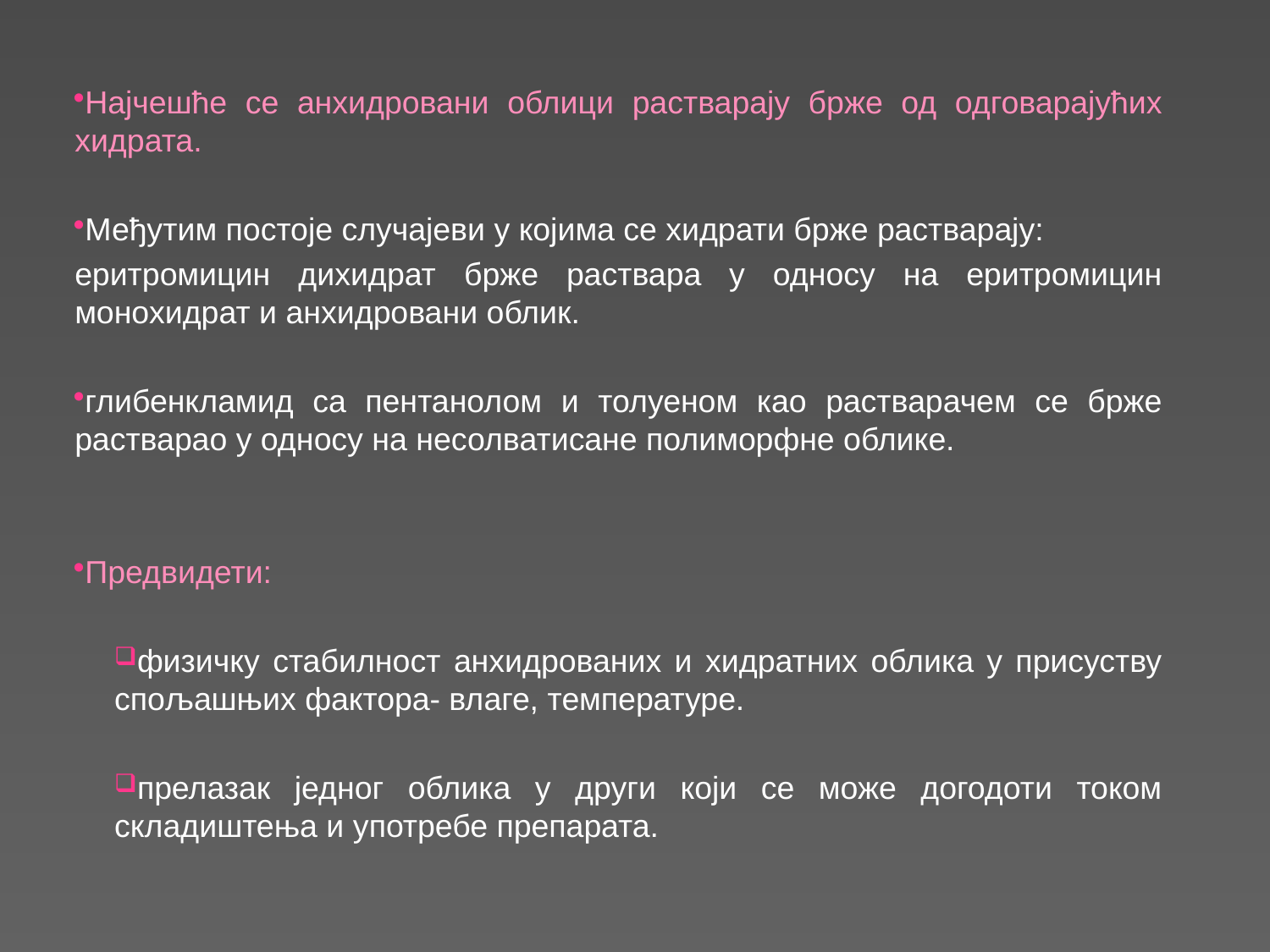

Најчешће се анхидровани облици растварају брже од одговарајућих хидрата.

Међутим постоје случајеви у којима се хидрати брже растварају:
еритромицин дихидрат брже раствара у односу на еритромицин монохидрат и анхидровани облик.

глибенкламид са пентанолом и толуеном као растварачем се брже растварао у односу на несолватисане полиморфне облике.

Предвидети:

физичку стабилност анхидрованих и хидратних облика у присуству спољашњих фактора- влаге, температуре.

прелазак једног облика у други који се може догодоти током складиштења и употребе препарата.